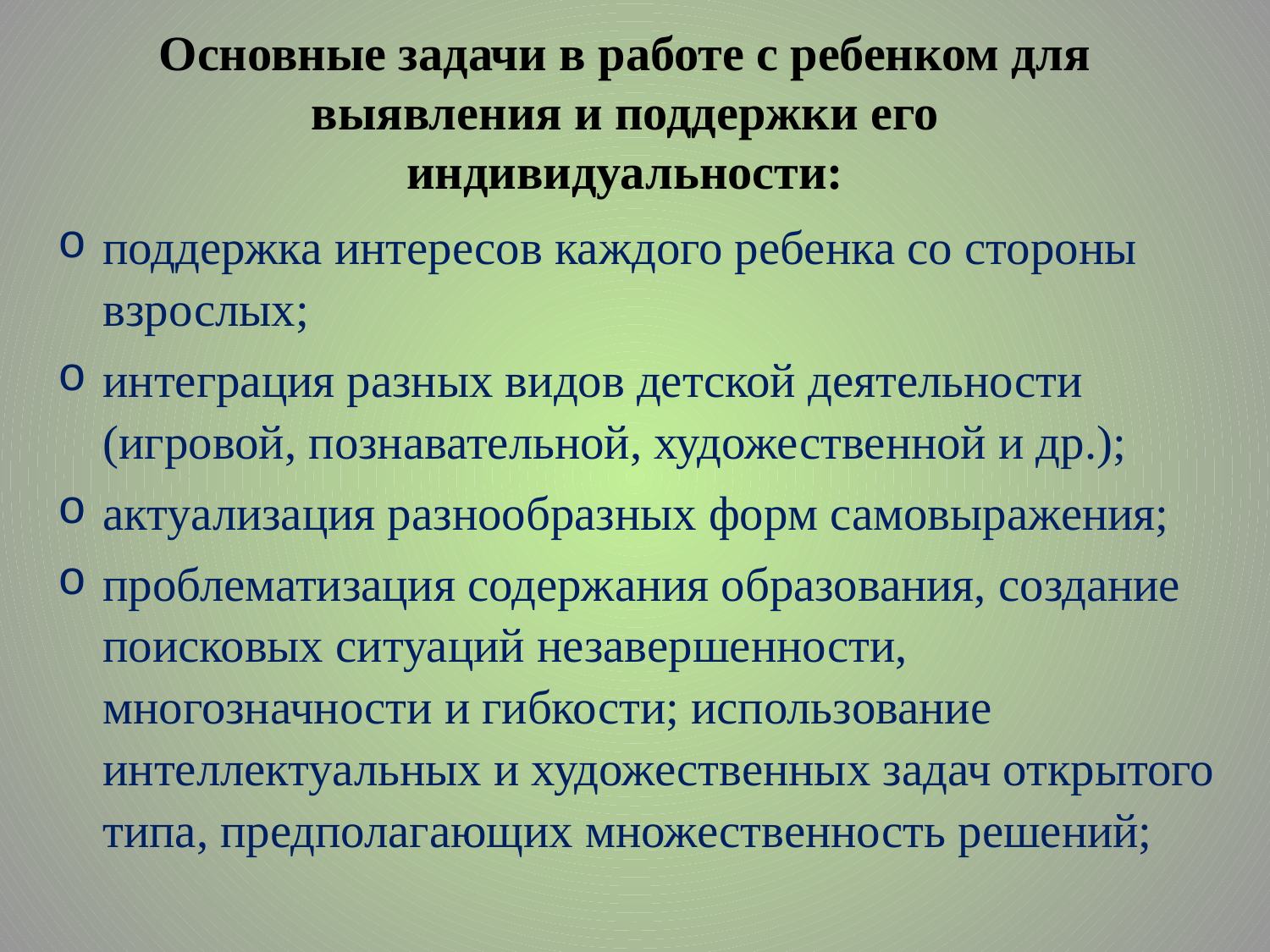

Основные задачи в работе с ребенком для выявления и поддержки его индивидуальности:
поддержка интересов каждого ребенка со стороны взрослых;
интеграция разных видов детской деятельности (игровой, познавательной, художественной и др.);
актуализация разнообразных форм самовыражения;
проблематизация содержания образования, создание поисковых ситуаций незавершенности, многозначности и гибкости; использование интеллектуальных и художественных задач открытого типа, предполагающих множественность решений;